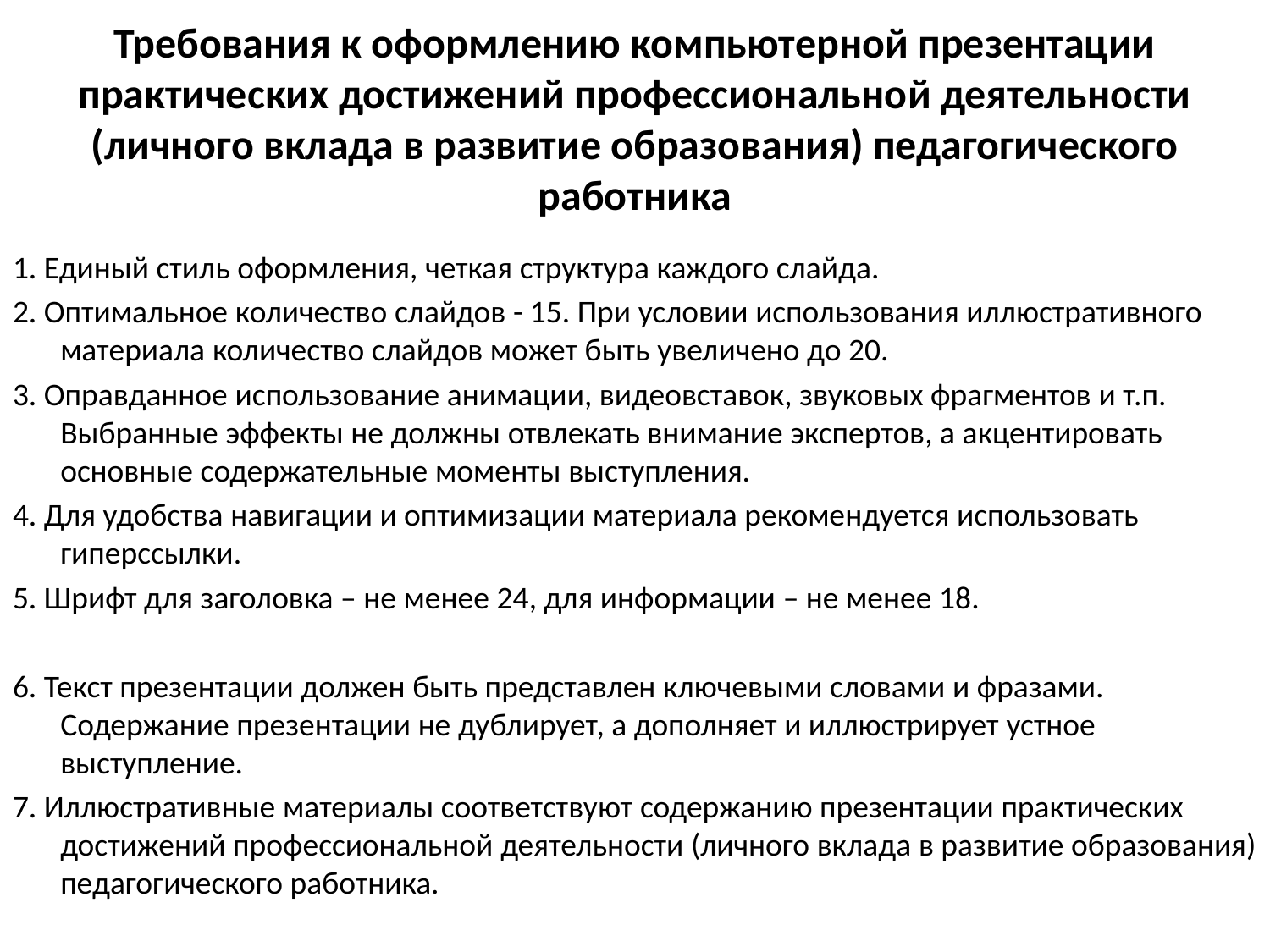

# Требования к оформлению компьютерной презентации практических достижений профессиональной деятельности (личного вклада в развитие образования) педагогического работника

1. Единый стиль оформления, четкая структура каждого слайда.
2. Оптимальное количество слайдов - 15. При условии использования иллюстративного материала количество слайдов может быть увеличено до 20.
3. Оправданное использование анимации, видеовставок, звуковых фрагментов и т.п. Выбранные эффекты не должны отвлекать внимание экспертов, а акцентировать основные содержательные моменты выступления.
4. Для удобства навигации и оптимизации материала рекомендуется использовать гиперссылки.
5. Шрифт для заголовка – не менее 24, для информации – не менее 18.

6. Текст презентации должен быть представлен ключевыми словами и фразами. Содержание презентации не дублирует, а дополняет и иллюстрирует устное выступление.
7. Иллюстративные материалы соответствуют содержанию презентации практических достижений профессиональной деятельности (личного вклада в развитие образования) педагогического работника.